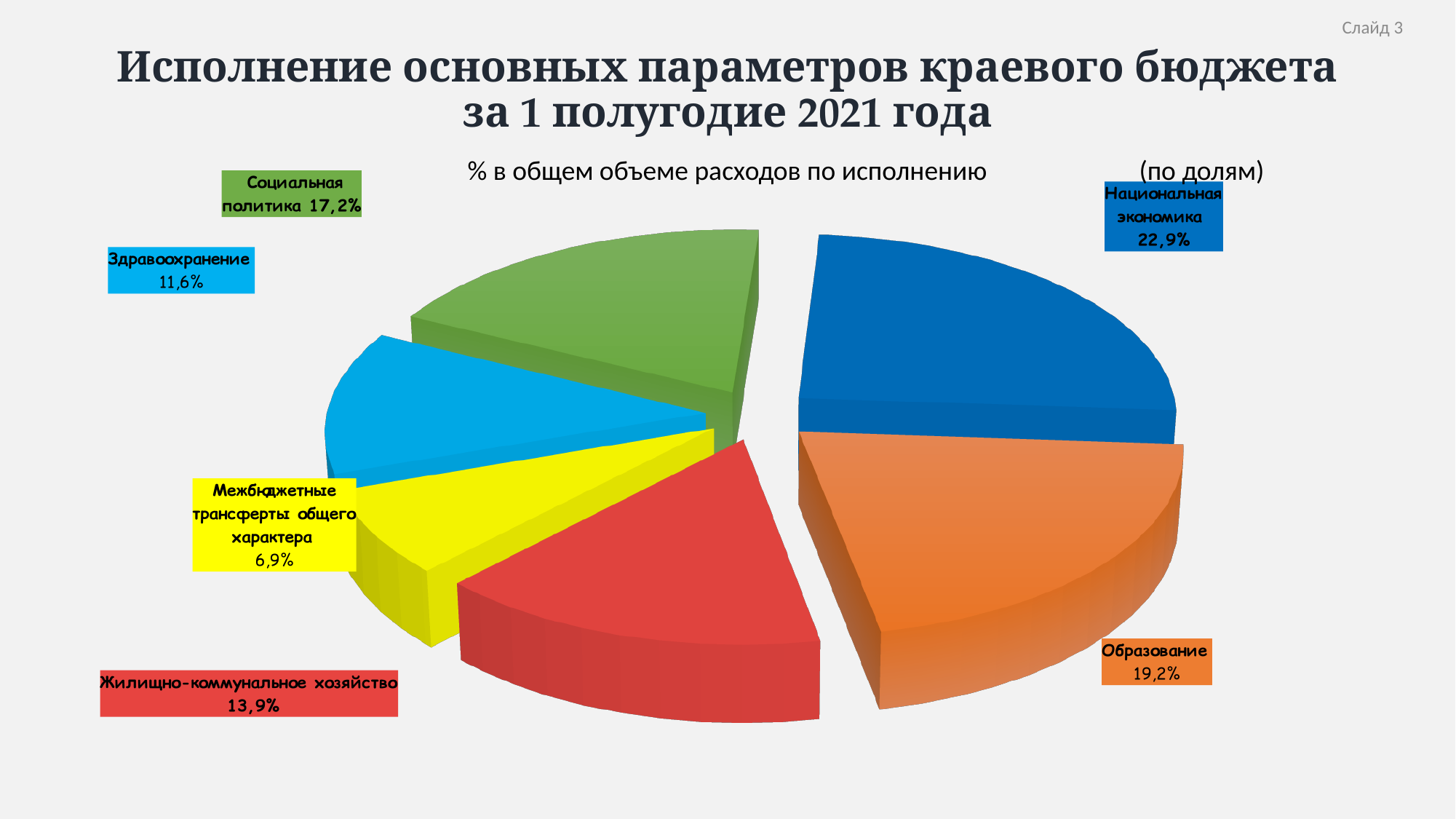

# Исполнение основных параметров краевого бюджета за 1 полугодие 2021 года
Слайд 3
% в общем объеме расходов по исполнению
(по долям)

[unsupported chart]